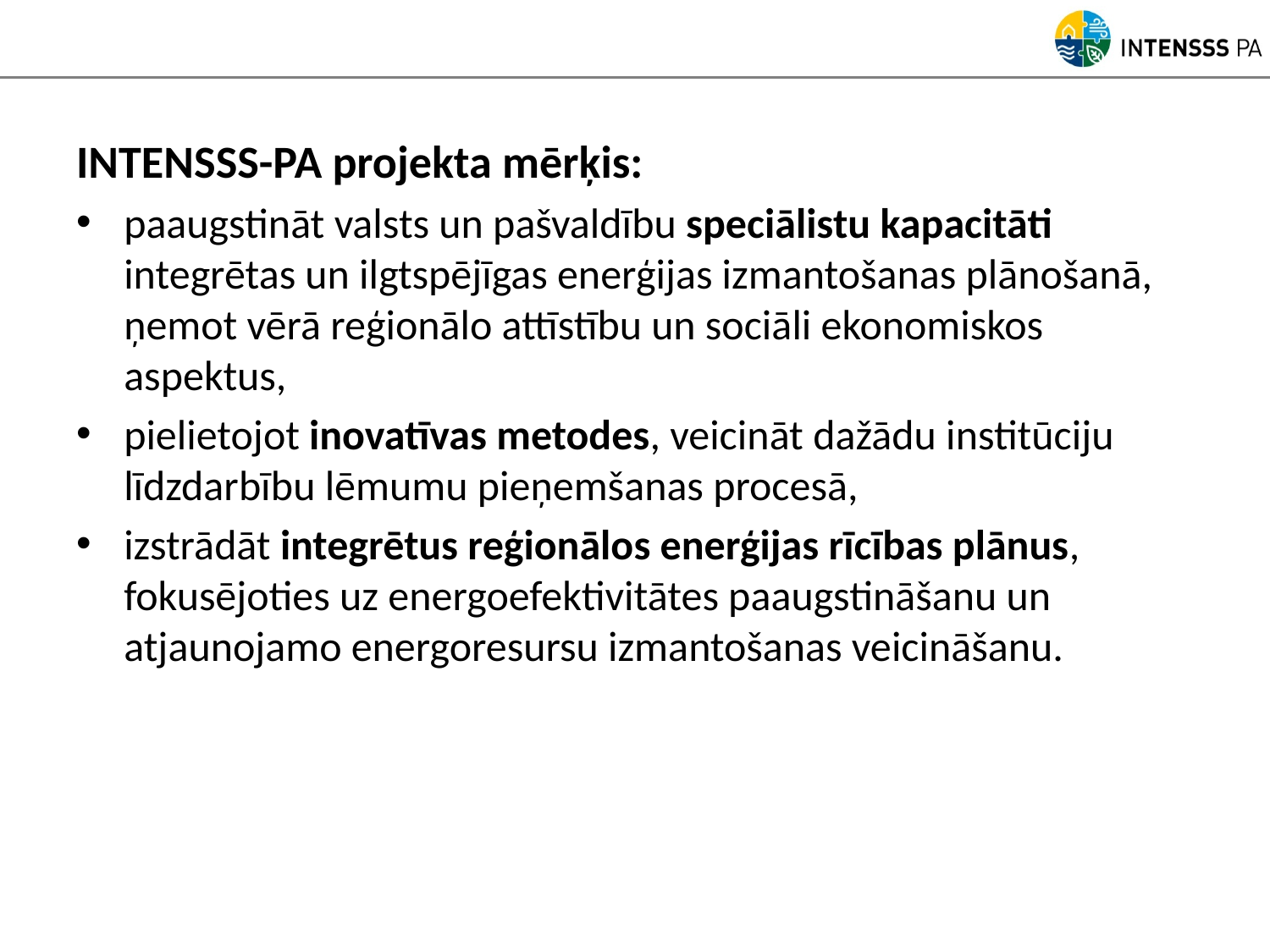

INTENSSS-PA projekta mērķis:
paaugstināt valsts un pašvaldību speciālistu kapacitāti integrētas un ilgtspējīgas enerģijas izmantošanas plānošanā, ņemot vērā reģionālo attīstību un sociāli ekonomiskos aspektus,
pielietojot inovatīvas metodes, veicināt dažādu institūciju līdzdarbību lēmumu pieņemšanas procesā,
izstrādāt integrētus reģionālos enerģijas rīcības plānus, fokusējoties uz energoefektivitātes paaugstināšanu un atjaunojamo energoresursu izmantošanas veicināšanu.